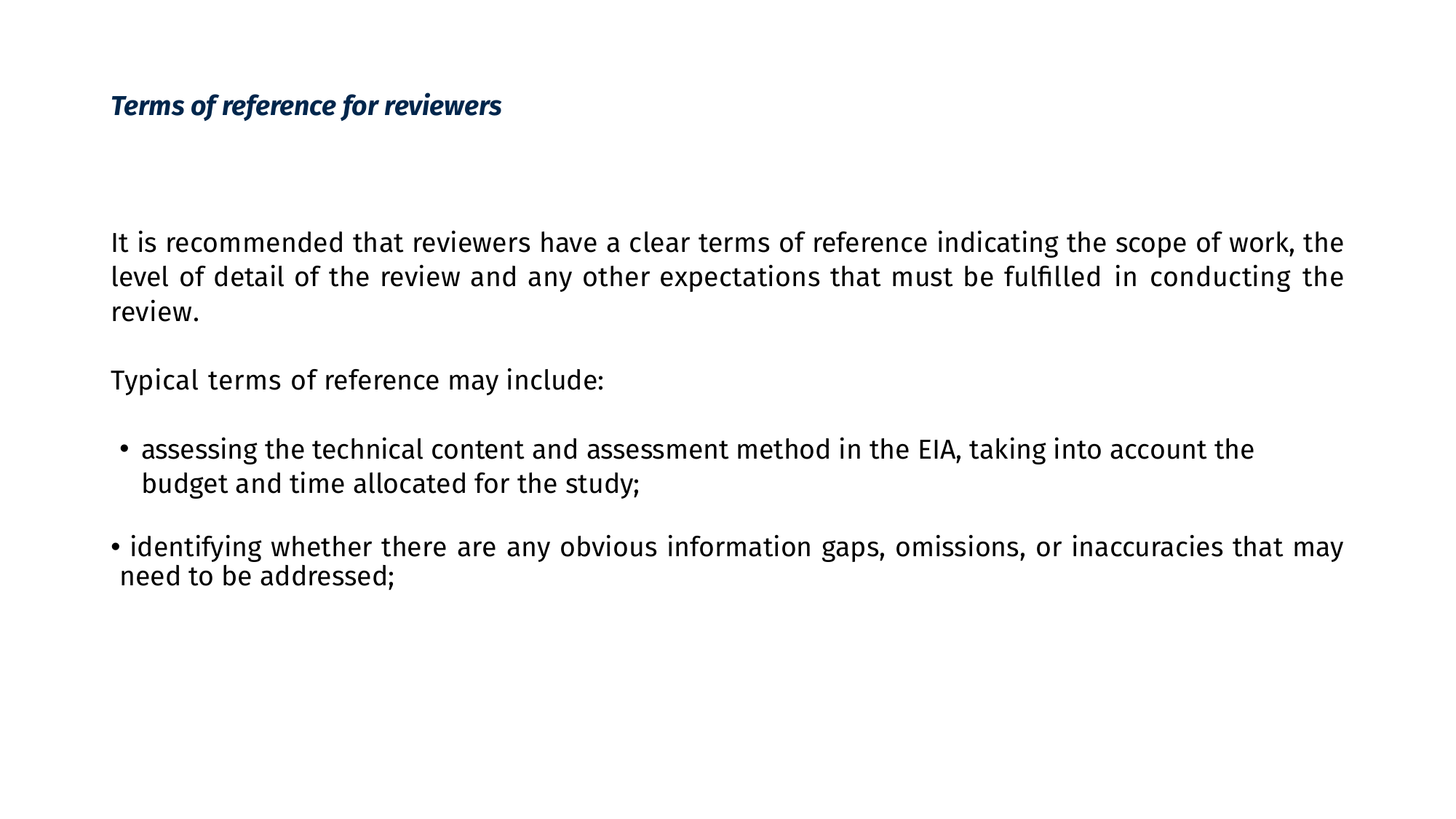

# Terms of reference for reviewers
It is recommended that reviewers have a clear terms of reference indicating the scope of work, the level of detail of the review and any other expectations that must be fulfilled in conducting the review.

Typical terms of reference may include:

assessing the technical content and assessment method in the EIA, taking into account the budget and time allocated for the study;

 identifying whether there are any obvious information gaps, omissions, or inaccuracies that may need to be addressed;